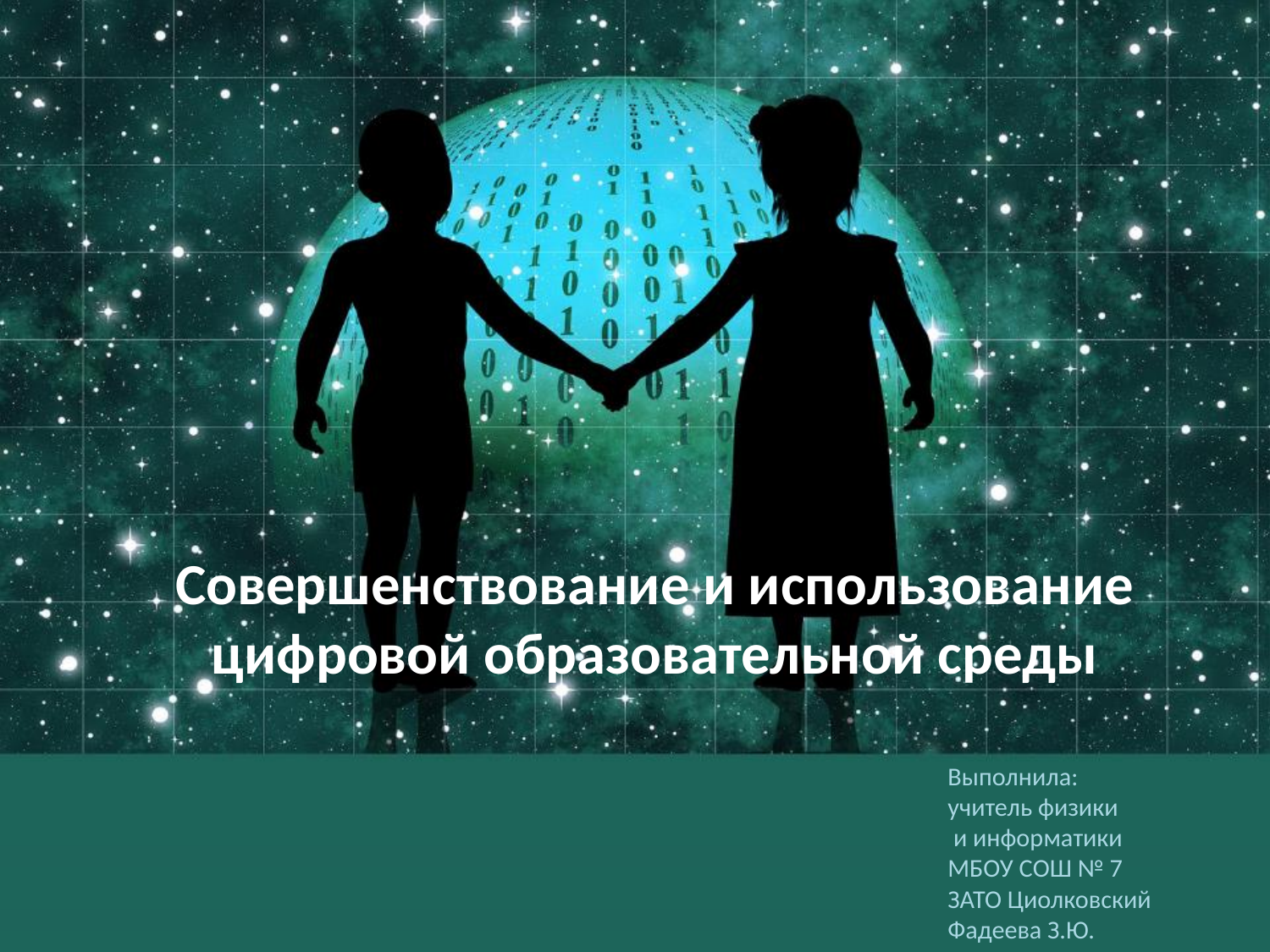

# Совершенствование и использование цифровой образовательной среды
Выполнила:
учитель физики
 и информатики
МБОУ СОШ № 7
ЗАТО Циолковский
Фадеева З.Ю.